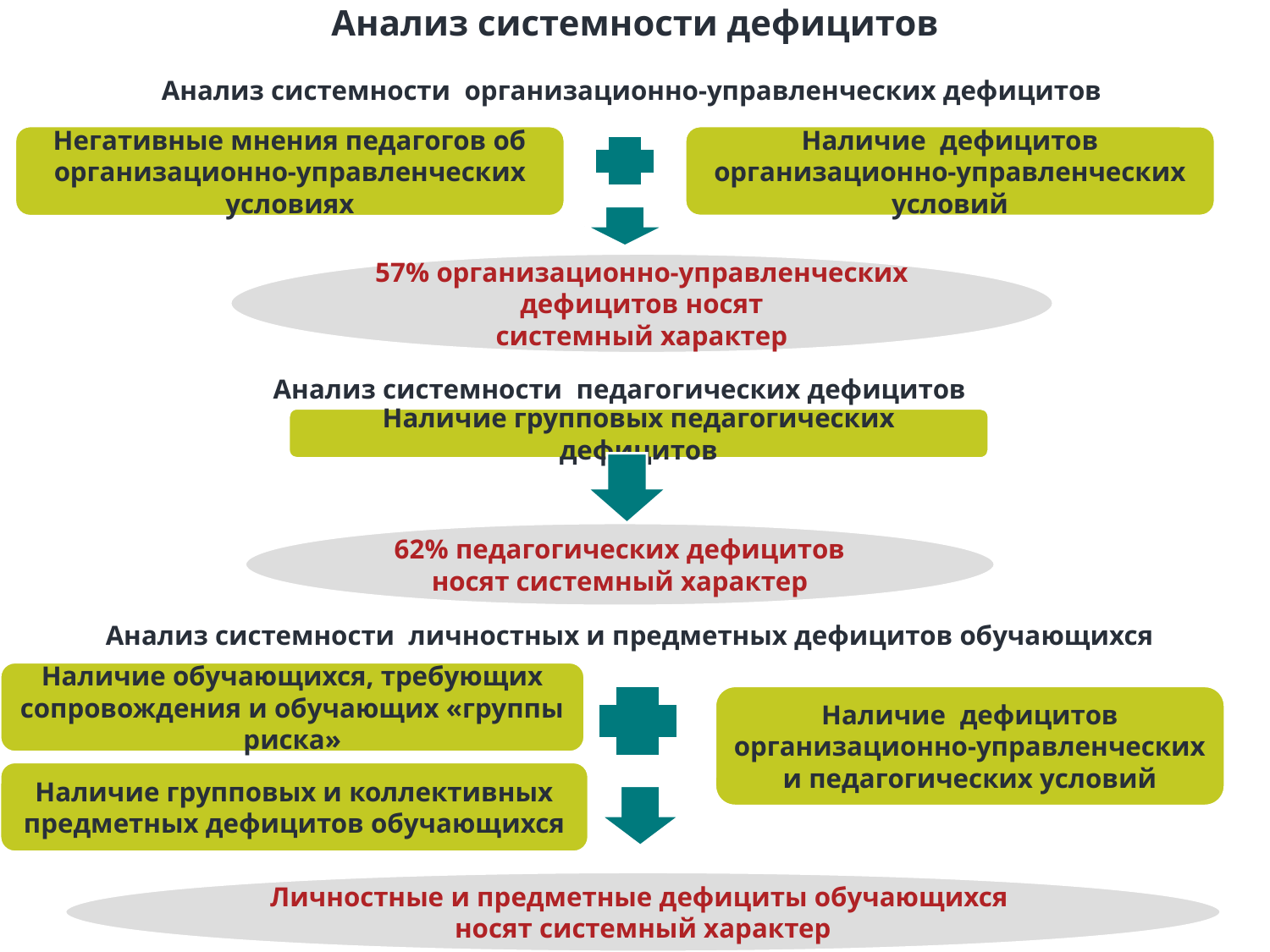

Анализ системности дефицитов
Анализ системности  организационно-управленческих дефицитов
Негативные мнения педагогов об организационно-управленческих условиях
Наличие  дефицитов организационно-управленческих условий

57% организационно-управленческих дефицитов носят
системный характер
Анализ системности  педагогических дефицитов
Наличие групповых педагогических дефицитов

62% педагогических дефицитов носят системный характер
Анализ системности  личностных и предметных дефицитов обучающихся
Наличие обучающихся, требующих сопровождения и обучающих «группы риска»

Наличие  дефицитов организационно-управленческих и педагогических условий
Наличие групповых и коллективных предметных дефицитов обучающихся

Личностные и предметные дефициты обучающихся  носят системный характер